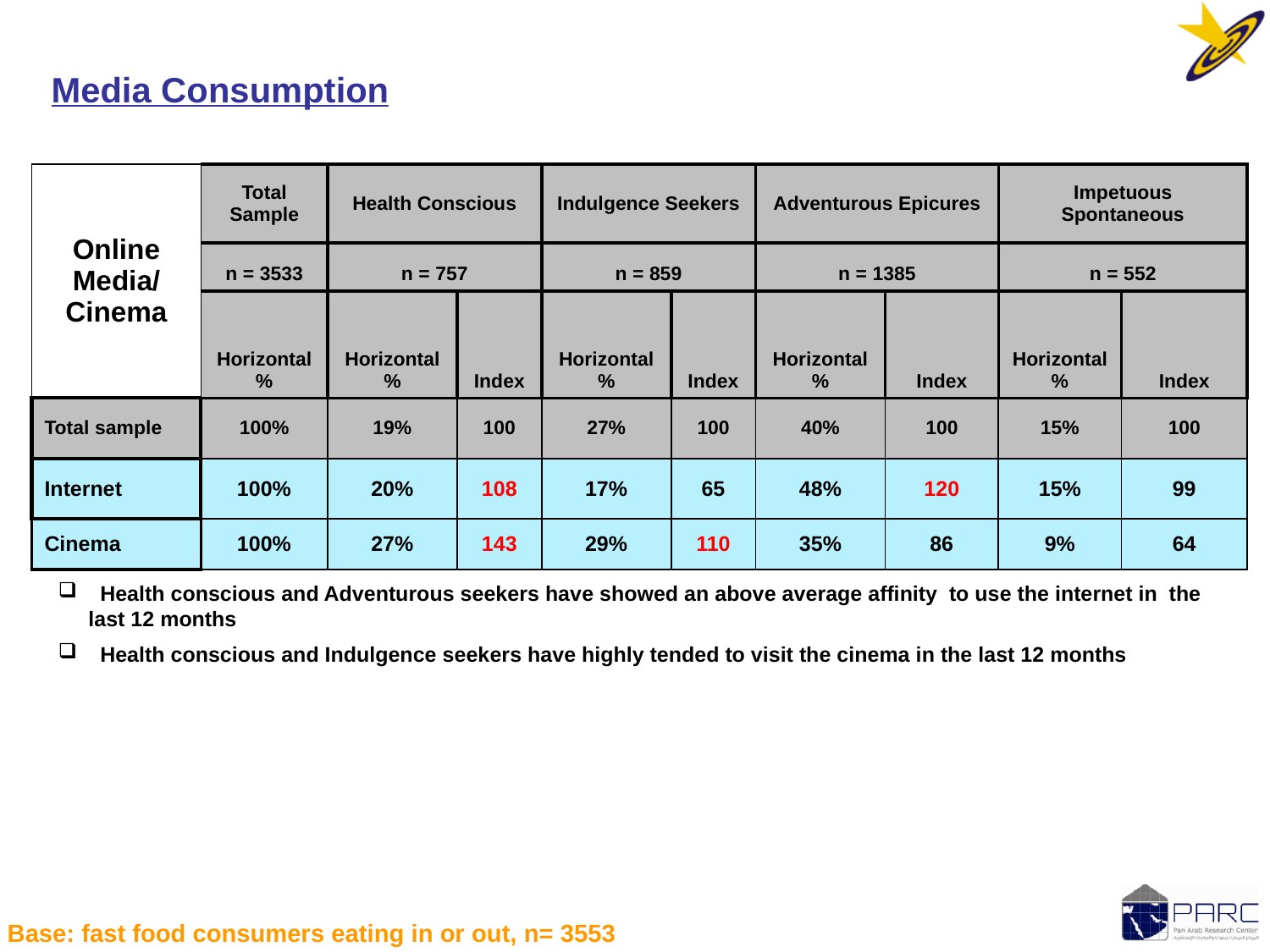

Media Consumption
| Online Media/ Cinema | Total Sample | Health Conscious |  | Indulgence Seekers |  | Adventurous Epicures |  | Impetuous Spontaneous |  |
| --- | --- | --- | --- | --- | --- | --- | --- | --- | --- |
|  | n = 3533 | n = 757 |  | n = 859 |  | n = 1385 |  | n = 552 |  |
|  | Horizontal % | Horizontal % | Index | Horizontal % | Index | Horizontal % | Index | Horizontal % | Index |
| Total sample | 100% | 19% | 100 | 27% | 100 | 40% | 100 | 15% | 100 |
| Internet | 100% | 20% | 108 | 17% | 65 | 48% | 120 | 15% | 99 |
| Cinema | 100% | 27% | 143 | 29% | 110 | 35% | 86 | 9% | 64 |
  Health conscious and Adventurous seekers have showed an above average affinity  to use the internet in  the last 12 months
  Health conscious and Indulgence seekers have highly tended to visit the cinema in the last 12 months
Base: fast food consumers eating in or out, n= 3553